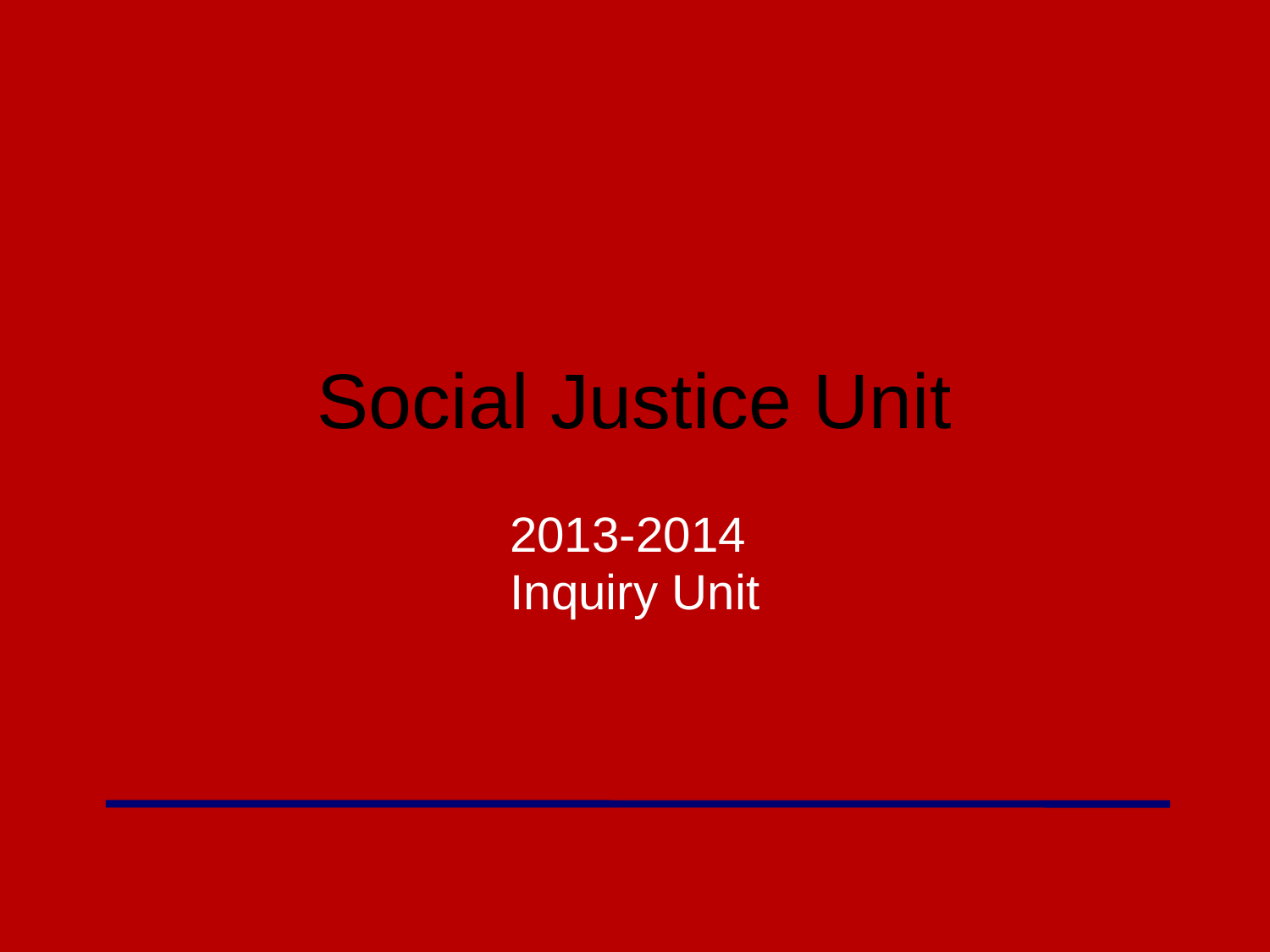

# Social Justice Unit
2013-2014
Inquiry Unit